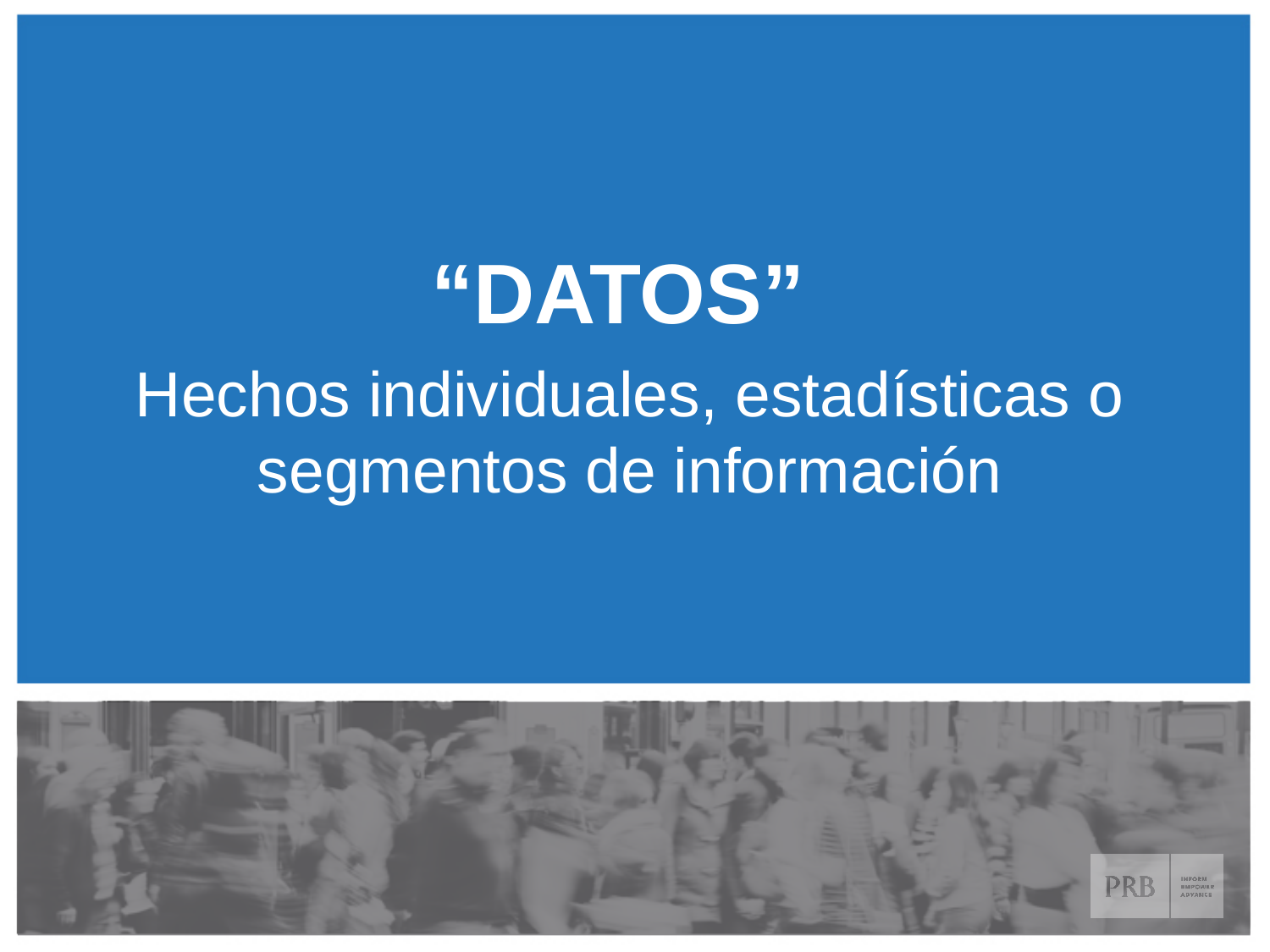

“DATOS”
Hechos individuales, estadísticas o segmentos de información